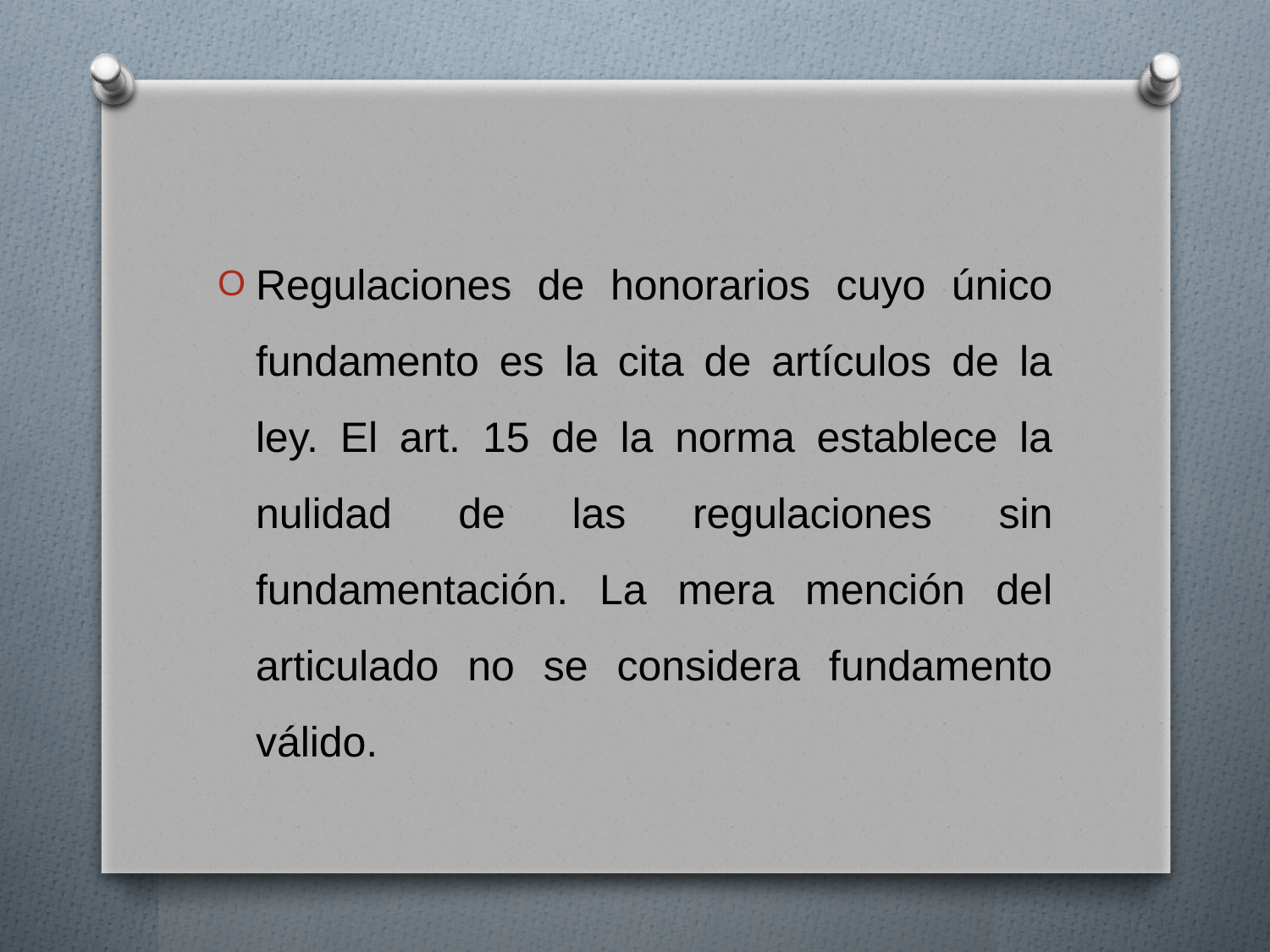

Regulaciones de honorarios cuyo único fundamento es la cita de artículos de la ley. El art. 15 de la norma establece la nulidad de las regulaciones sin fundamentación. La mera mención del articulado no se considera fundamento válido.